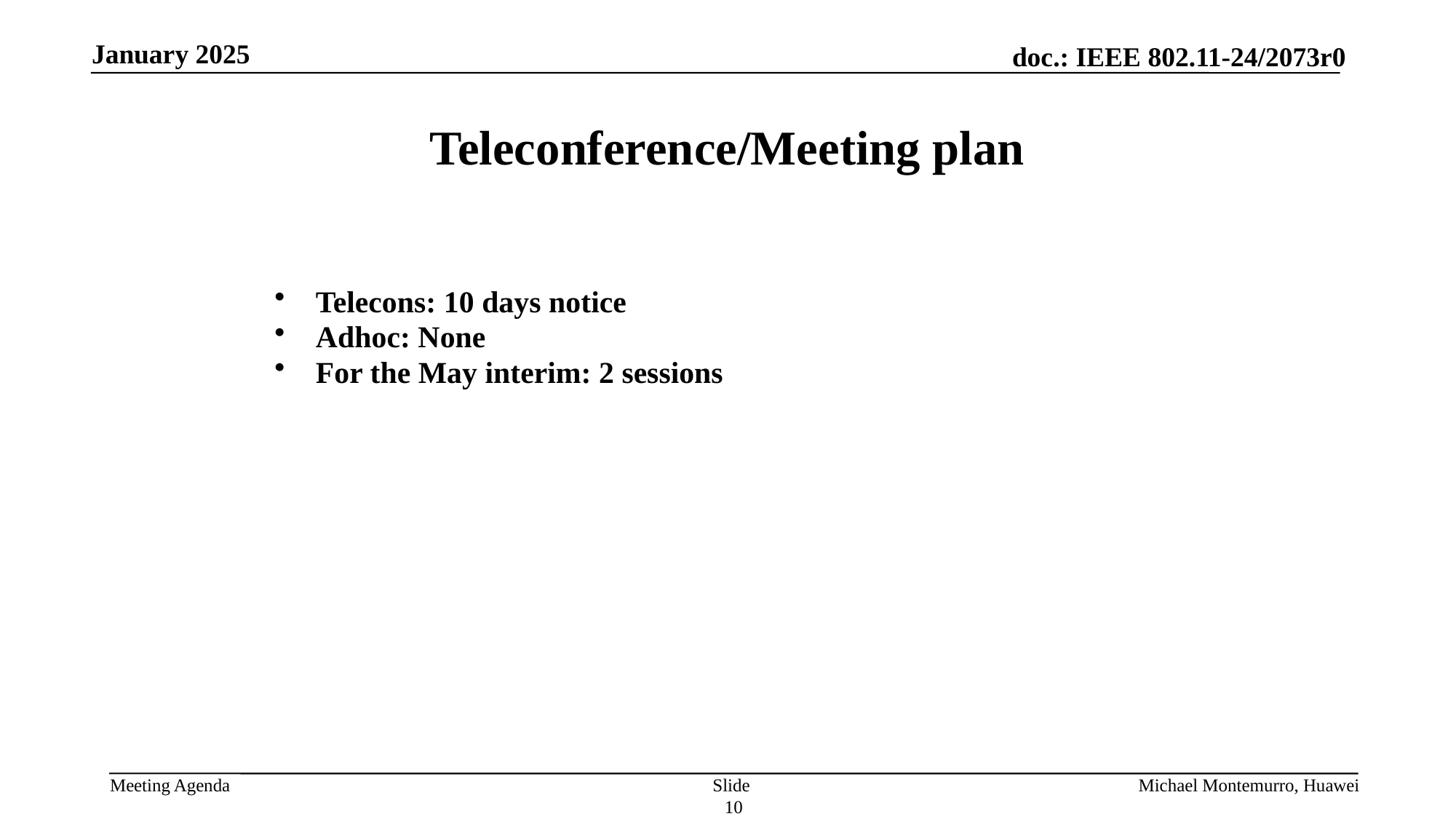

# Teleconference/Meeting plan

Telecons: 10 days notice
Adhoc: None
For the May interim: 2 sessions
Slide 10
Michael Montemurro, Huawei